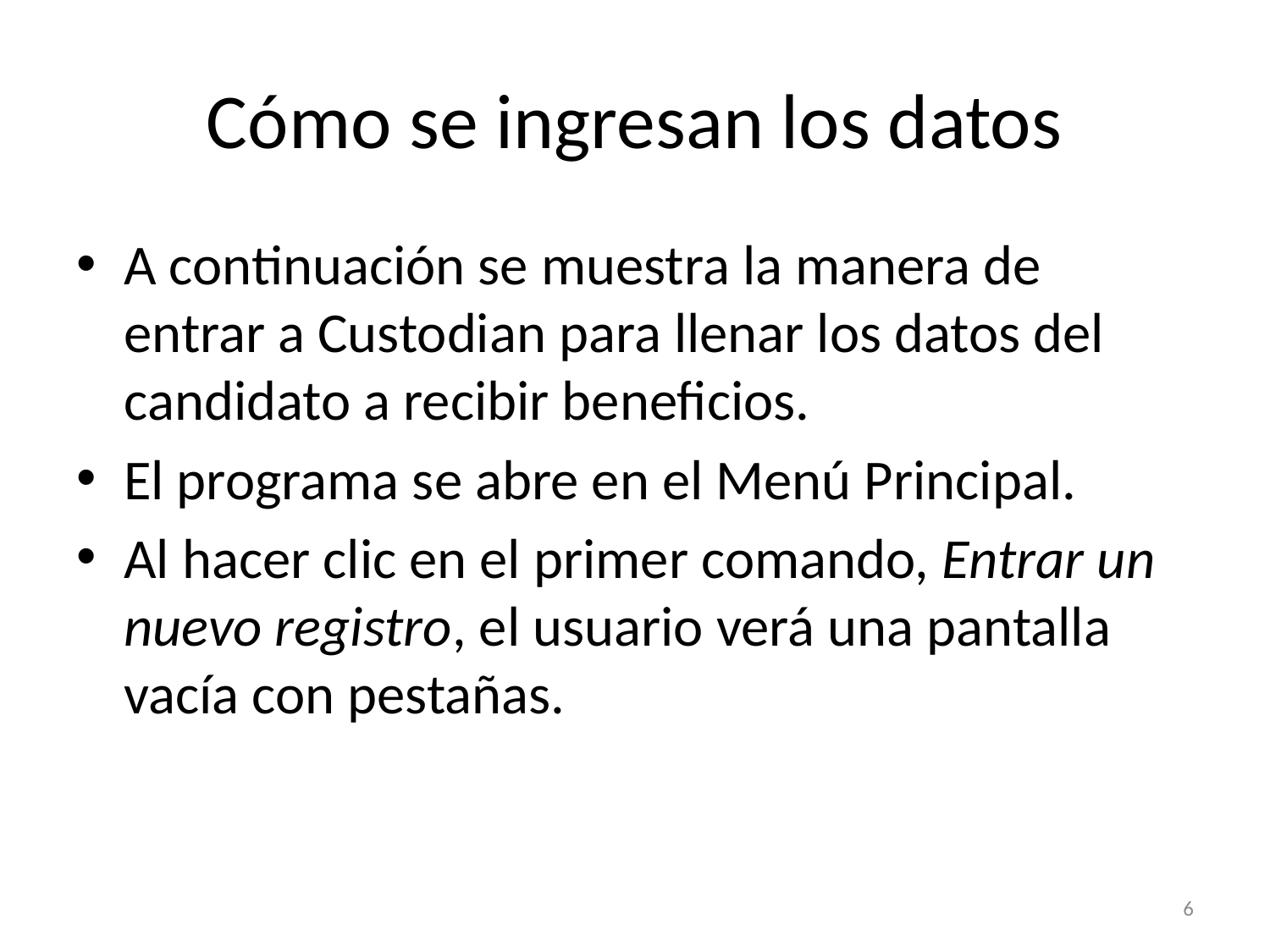

# Cómo se ingresan los datos
A continuación se muestra la manera de entrar a Custodian para llenar los datos del candidato a recibir beneficios.
El programa se abre en el Menú Principal.
Al hacer clic en el primer comando, Entrar un nuevo registro, el usuario verá una pantalla vacía con pestañas.
6